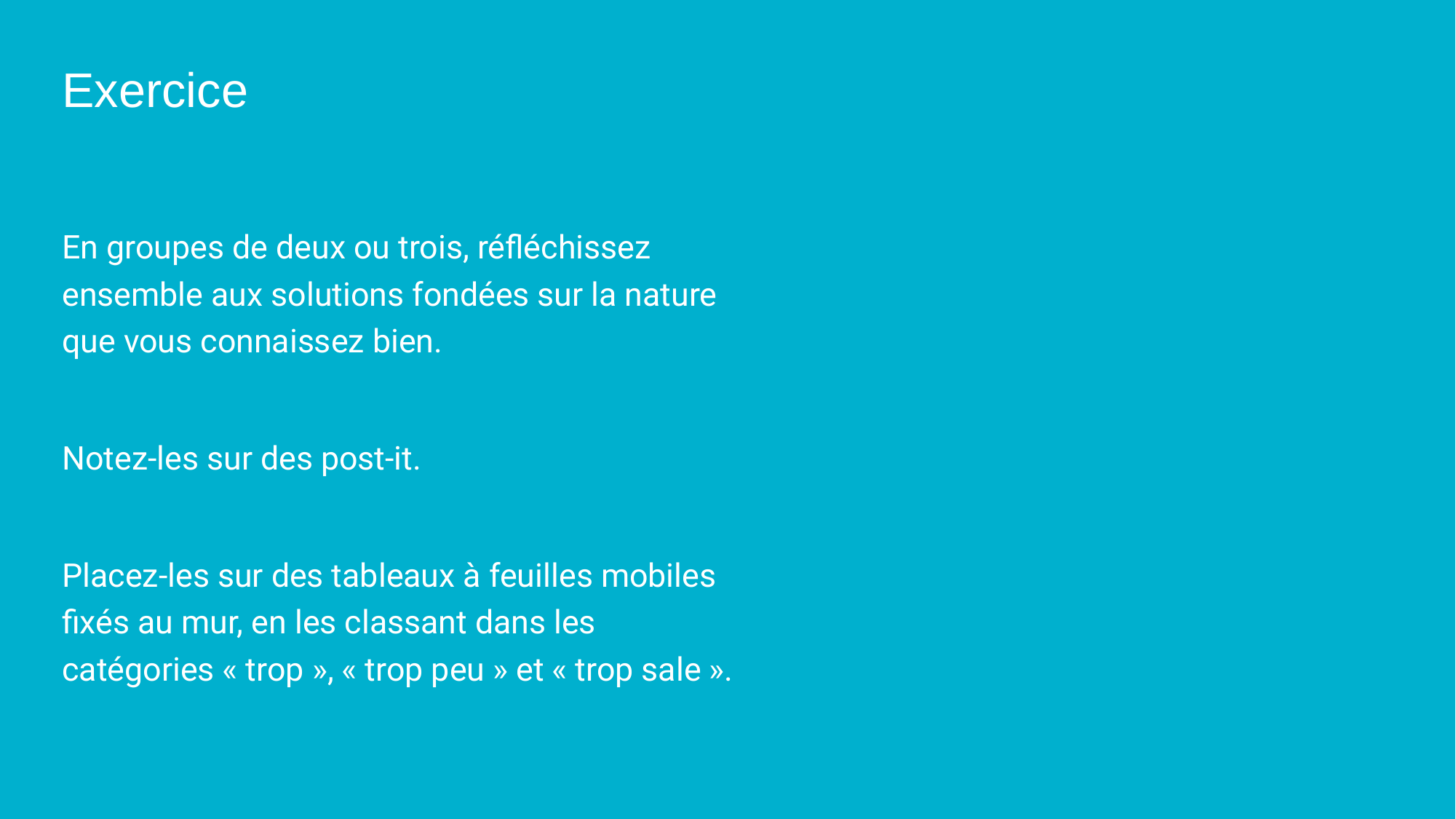

# Exercice
En groupes de deux ou trois, réfléchissez ensemble aux solutions fondées sur la nature que vous connaissez bien.

Notez-les sur des post-it.

Placez-les sur des tableaux à feuilles mobiles fixés au mur, en les classant dans les catégories « trop », « trop peu » et « trop sale ».